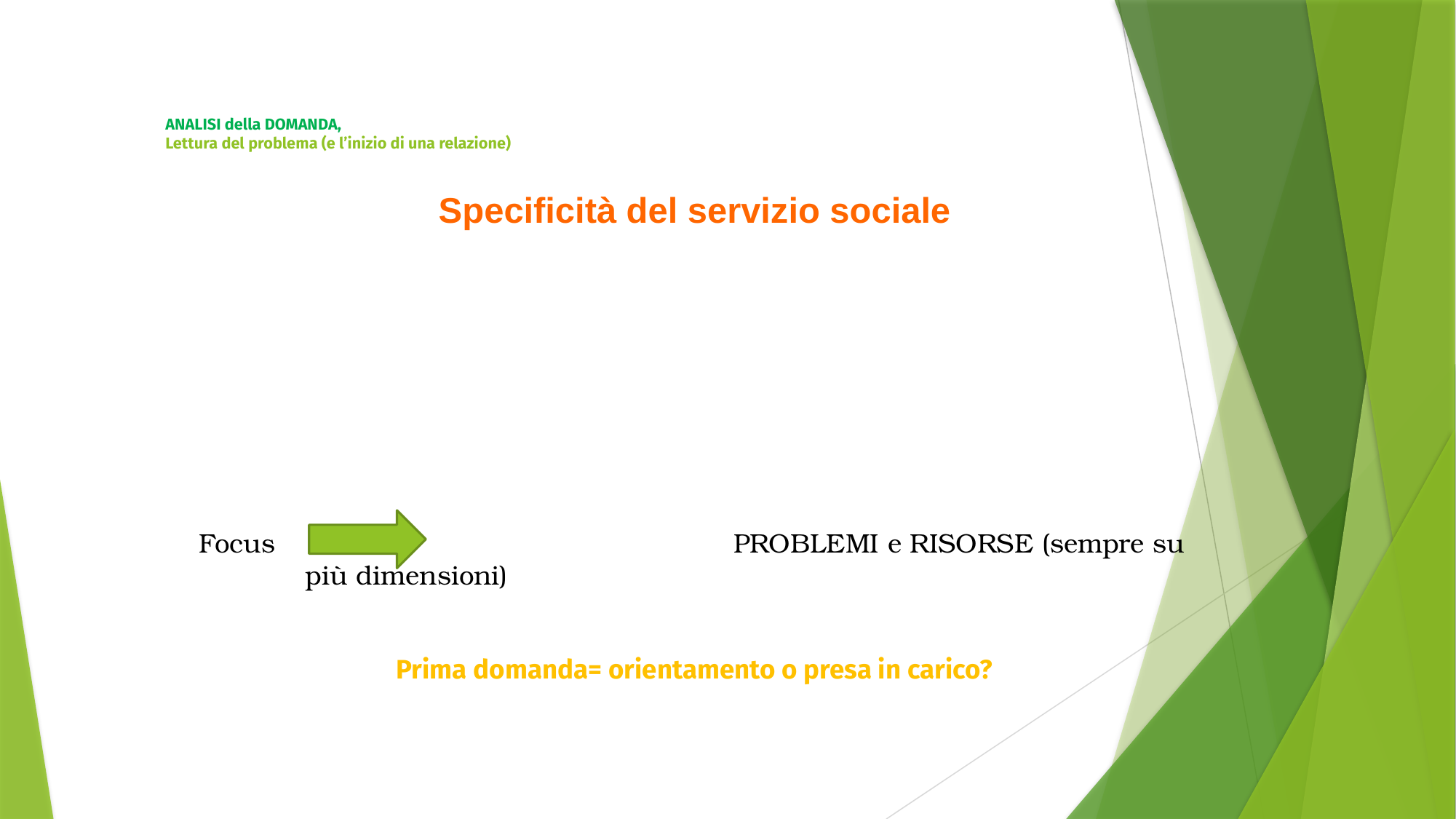

# ANALISI della DOMANDA, Lettura del problema (e l’inizio di una relazione)

Specificità del servizio sociale

		Focus                                 					PROBLEMI e RISORSE (sempre su 										                             più dimensioni)

Prima domanda= orientamento o presa in carico?